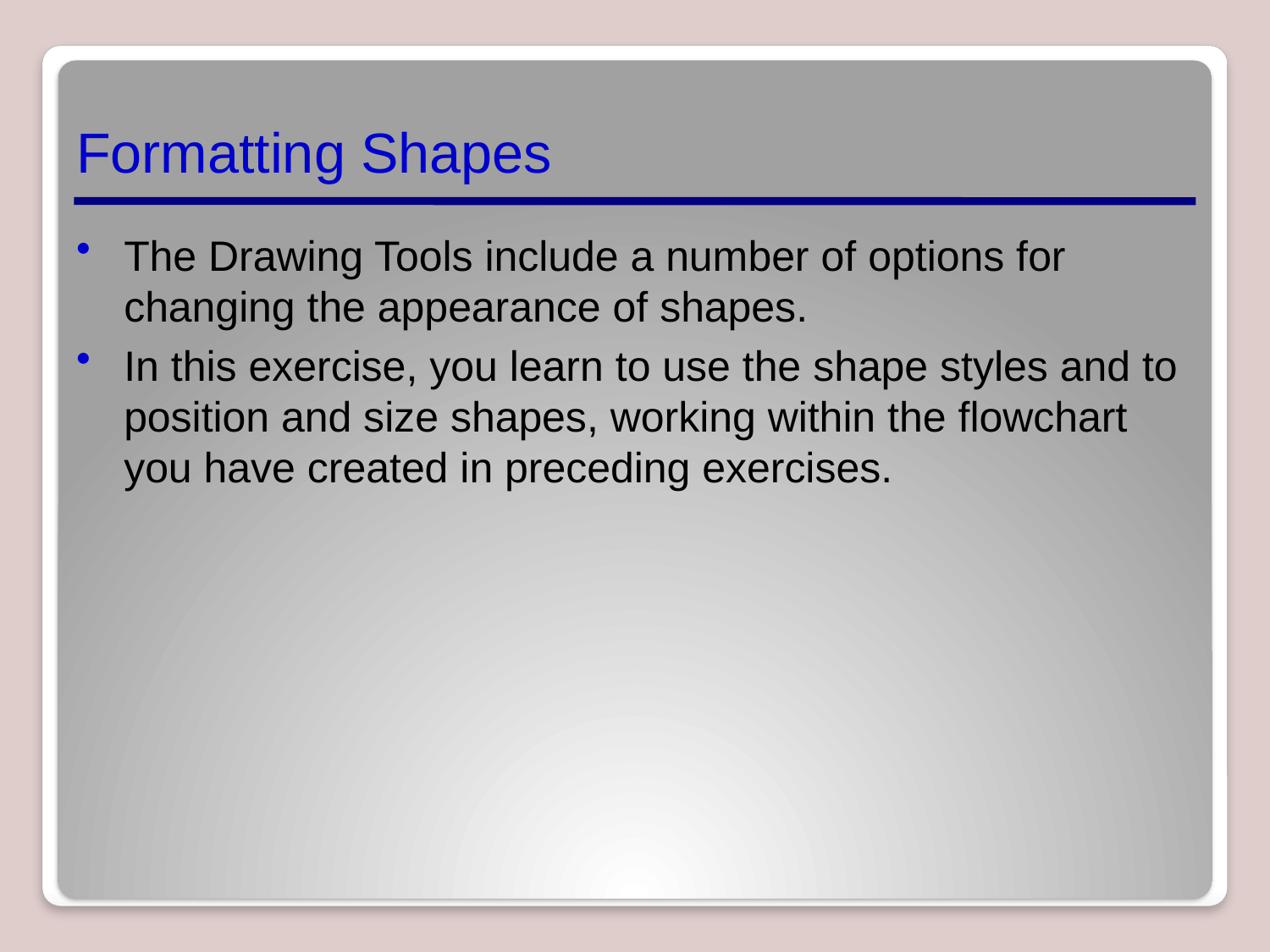

# Formatting Shapes
The Drawing Tools include a number of options for changing the appearance of shapes.
In this exercise, you learn to use the shape styles and to position and size shapes, working within the flowchart you have created in preceding exercises.